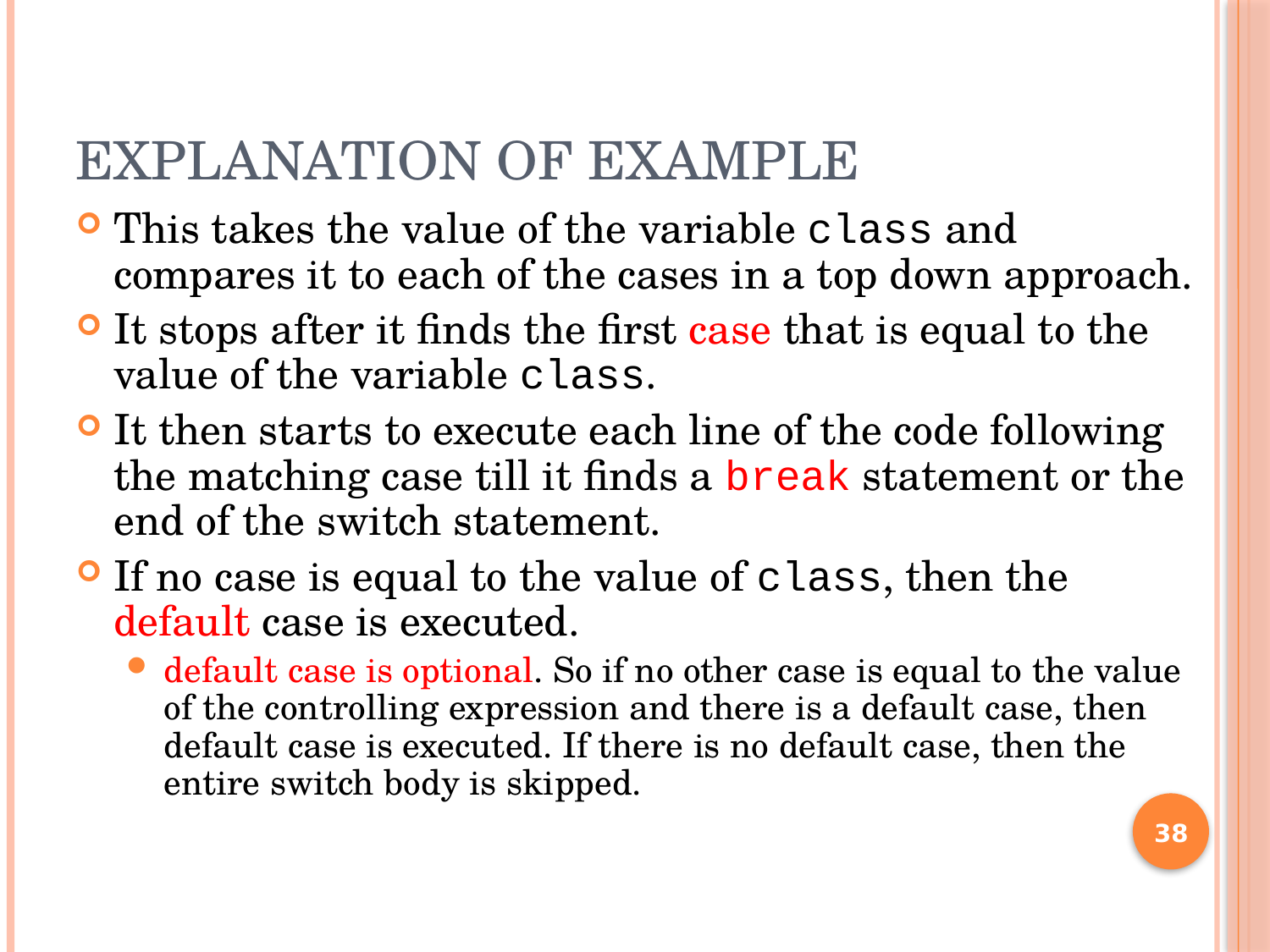

# Explanation of Example
This takes the value of the variable class and compares it to each of the cases in a top down approach.
It stops after it finds the first case that is equal to the value of the variable class.
It then starts to execute each line of the code following the matching case till it finds a break statement or the end of the switch statement.
If no case is equal to the value of class, then the default case is executed.
default case is optional. So if no other case is equal to the value of the controlling expression and there is a default case, then default case is executed. If there is no default case, then the entire switch body is skipped.
38